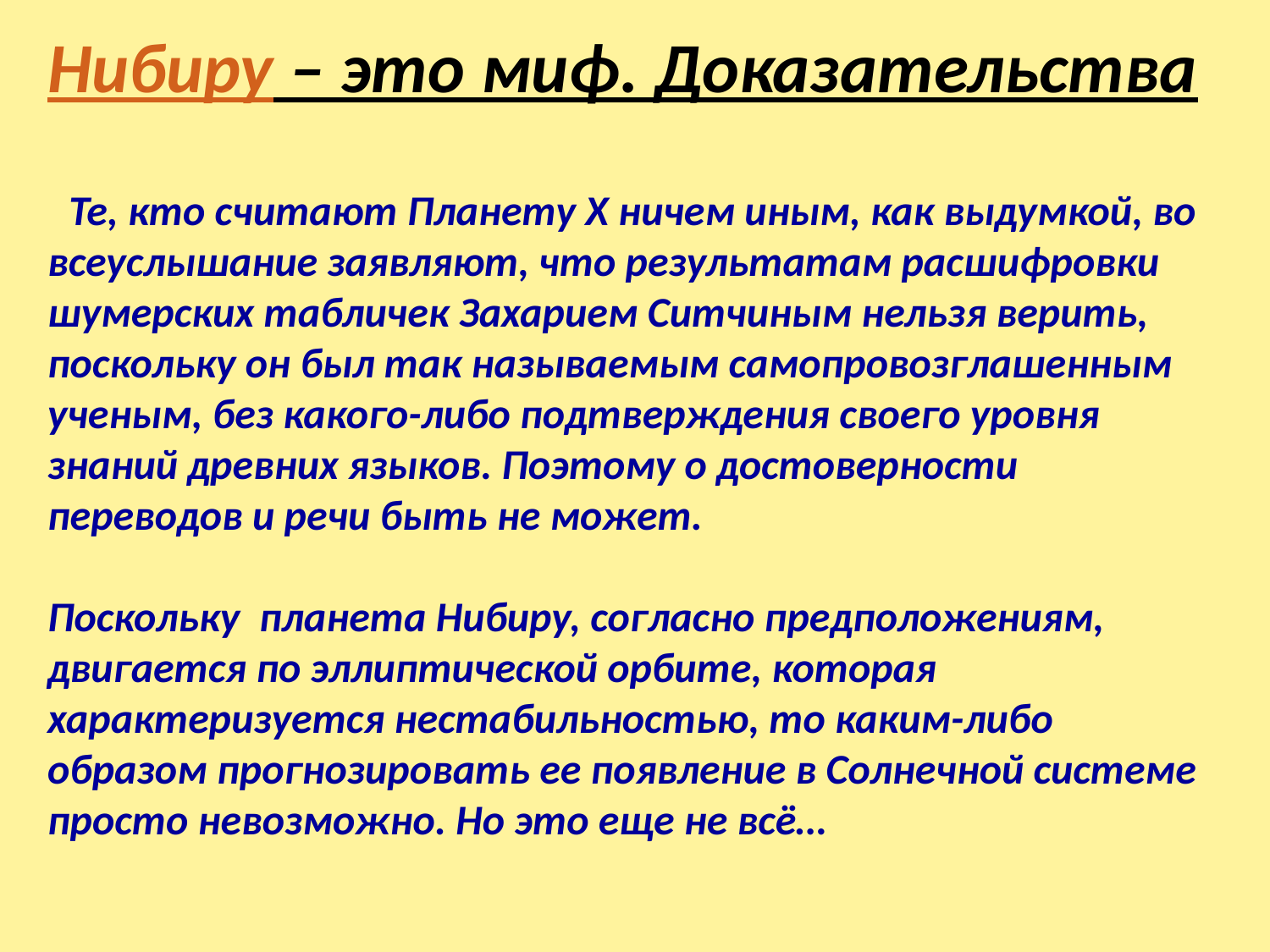

Нибиру – это миф. Доказательства
   Те, кто считают Планету Х ничем иным, как выдумкой, во всеуслышание заявляют, что результатам расшифровки шумерских табличек Захарием Ситчиным нельзя верить, поскольку он был так называемым самопровозглашенным ученым, без какого-либо подтверждения своего уровня знаний древних языков. Поэтому о достоверности переводов и речи быть не может.
Поскольку  планета Нибиру, согласно предположениям, двигается по эллиптической орбите, которая характеризуется нестабильностью, то каким-либо образом прогнозировать ее появление в Солнечной системе просто невозможно. Но это еще не всё…